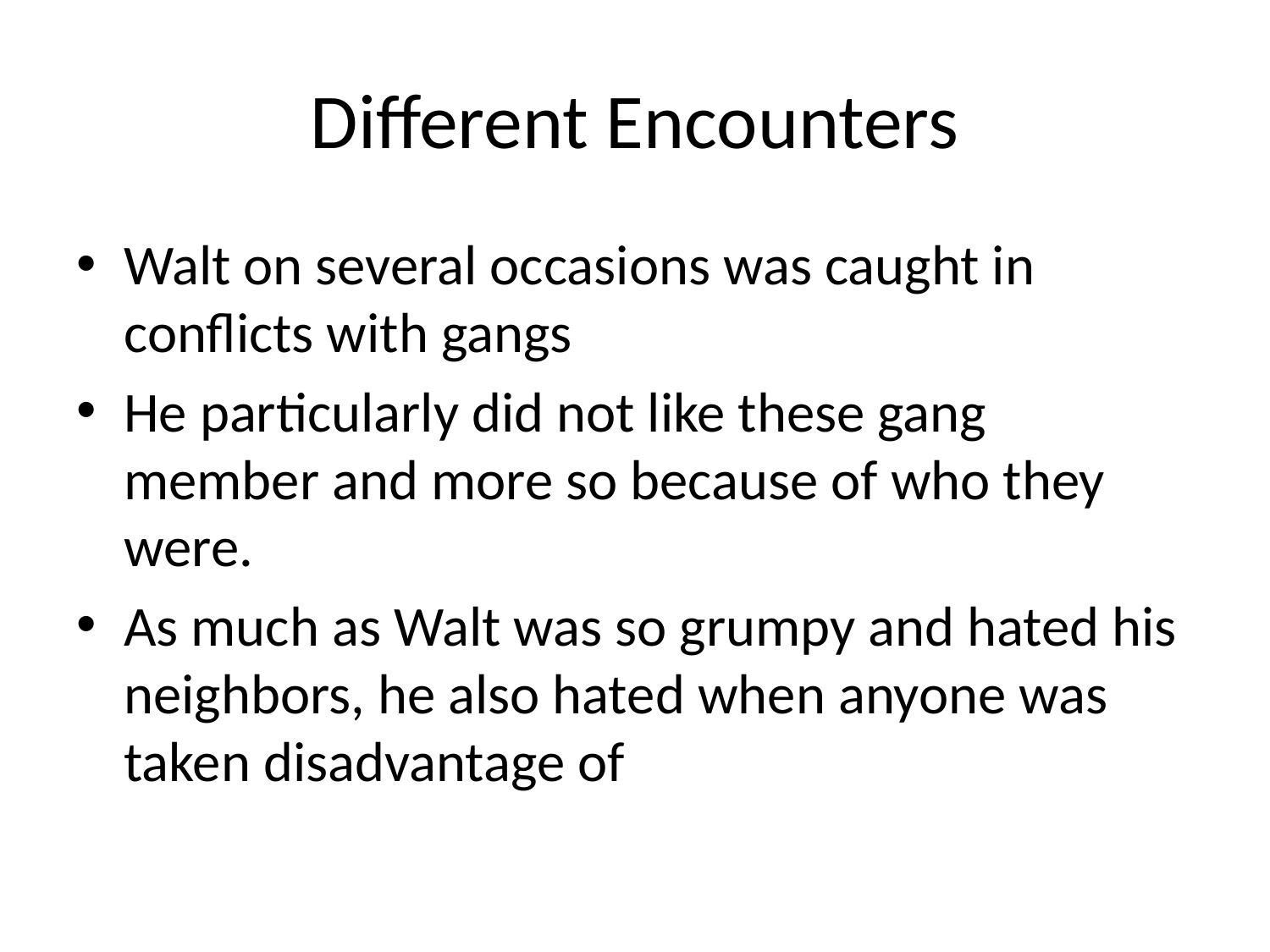

# Different Encounters
Walt on several occasions was caught in conflicts with gangs
He particularly did not like these gang member and more so because of who they were.
As much as Walt was so grumpy and hated his neighbors, he also hated when anyone was taken disadvantage of